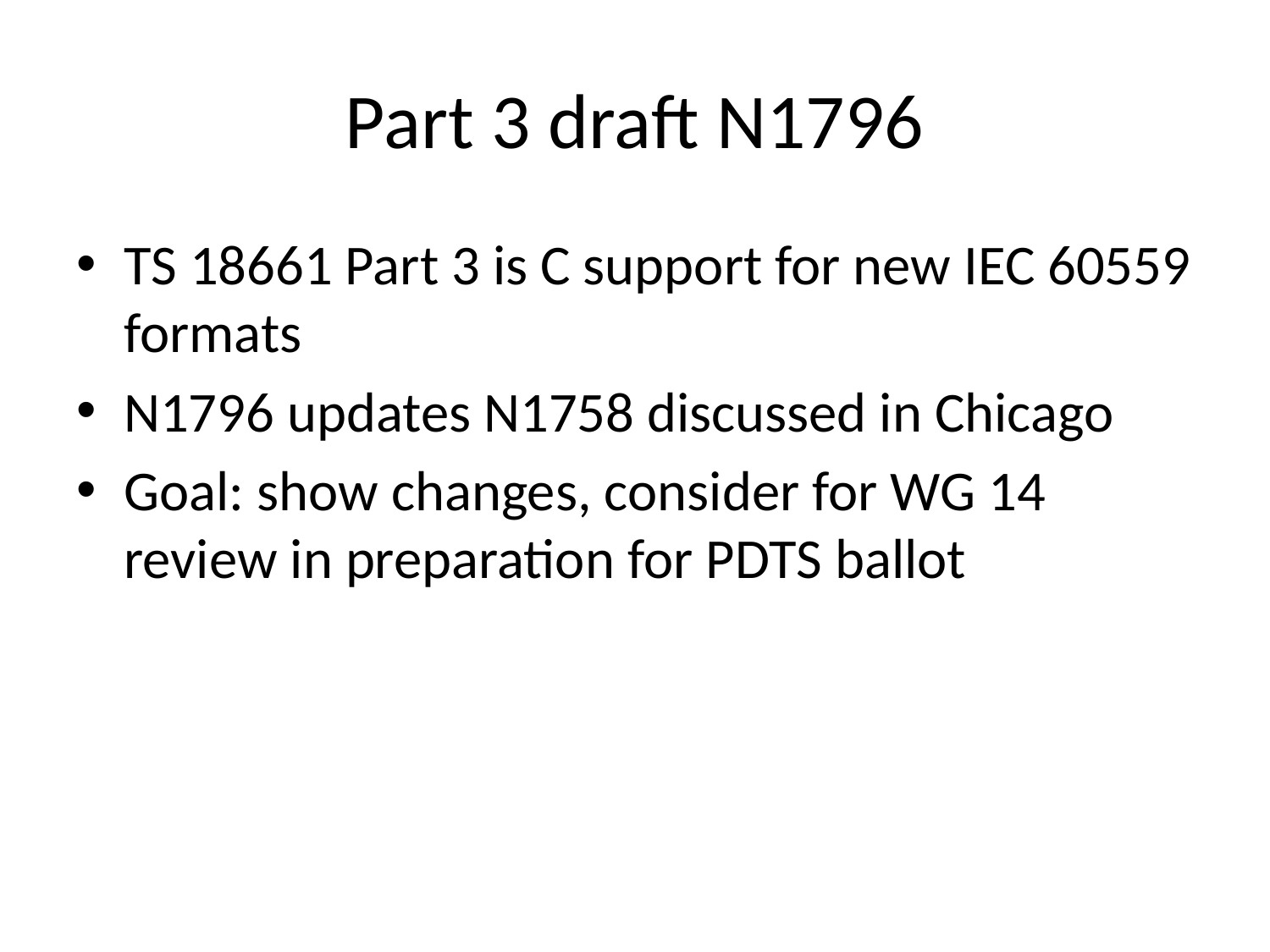

# Part 3 draft N1796
TS 18661 Part 3 is C support for new IEC 60559 formats
N1796 updates N1758 discussed in Chicago
Goal: show changes, consider for WG 14 review in preparation for PDTS ballot